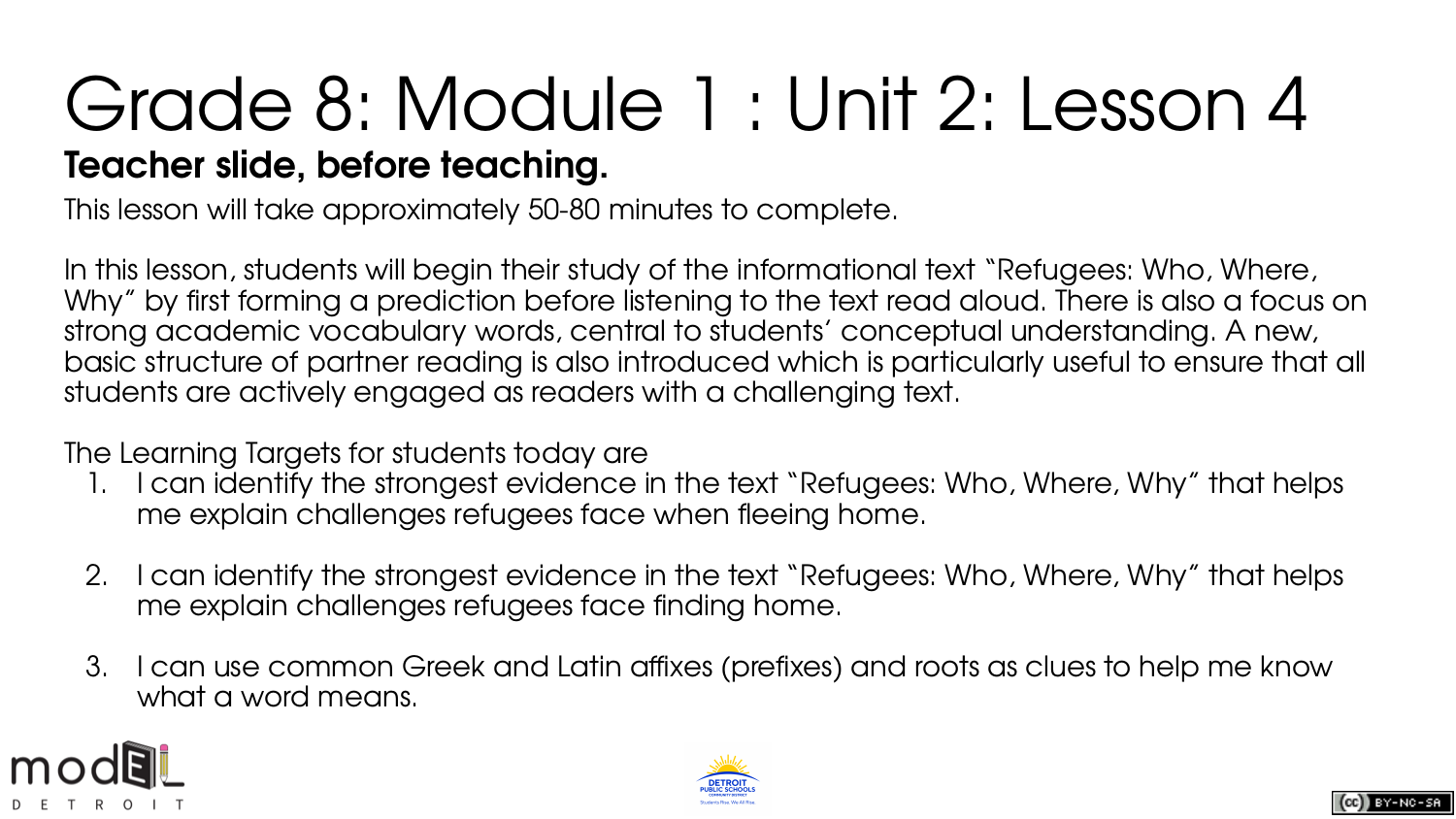

# Grade 8: Module 1 : Unit 2: Lesson 4 Teacher slide, before teaching.
This lesson will take approximately 50-80 minutes to complete.

In this lesson, students will begin their study of the informational text “Refugees: Who, Where, Why” by first forming a prediction before listening to the text read aloud. There is also a focus on strong academic vocabulary words, central to students’ conceptual understanding. A new, basic structure of partner reading is also introduced which is particularly useful to ensure that all students are actively engaged as readers with a challenging text.
The Learning Targets for students today are
I can identify the strongest evidence in the text “Refugees: Who, Where, Why” that helps me explain challenges refugees face when fleeing home.
I can identify the strongest evidence in the text “Refugees: Who, Where, Why” that helps me explain challenges refugees face finding home.
I can use common Greek and Latin affixes (prefixes) and roots as clues to help me know what a word means.